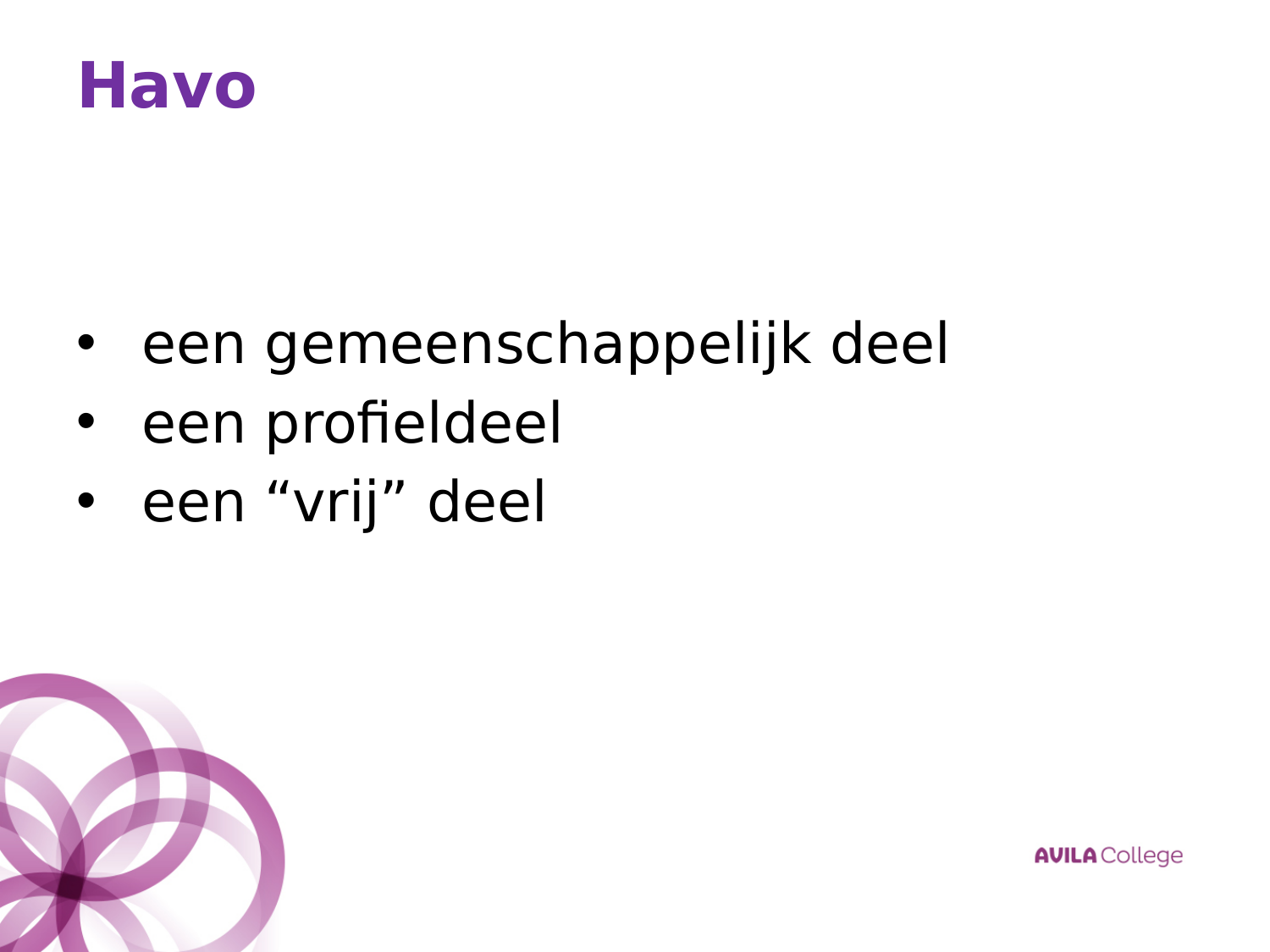

# Havo

 een gemeenschappelijk deel
 een profieldeel
 een “vrij” deel